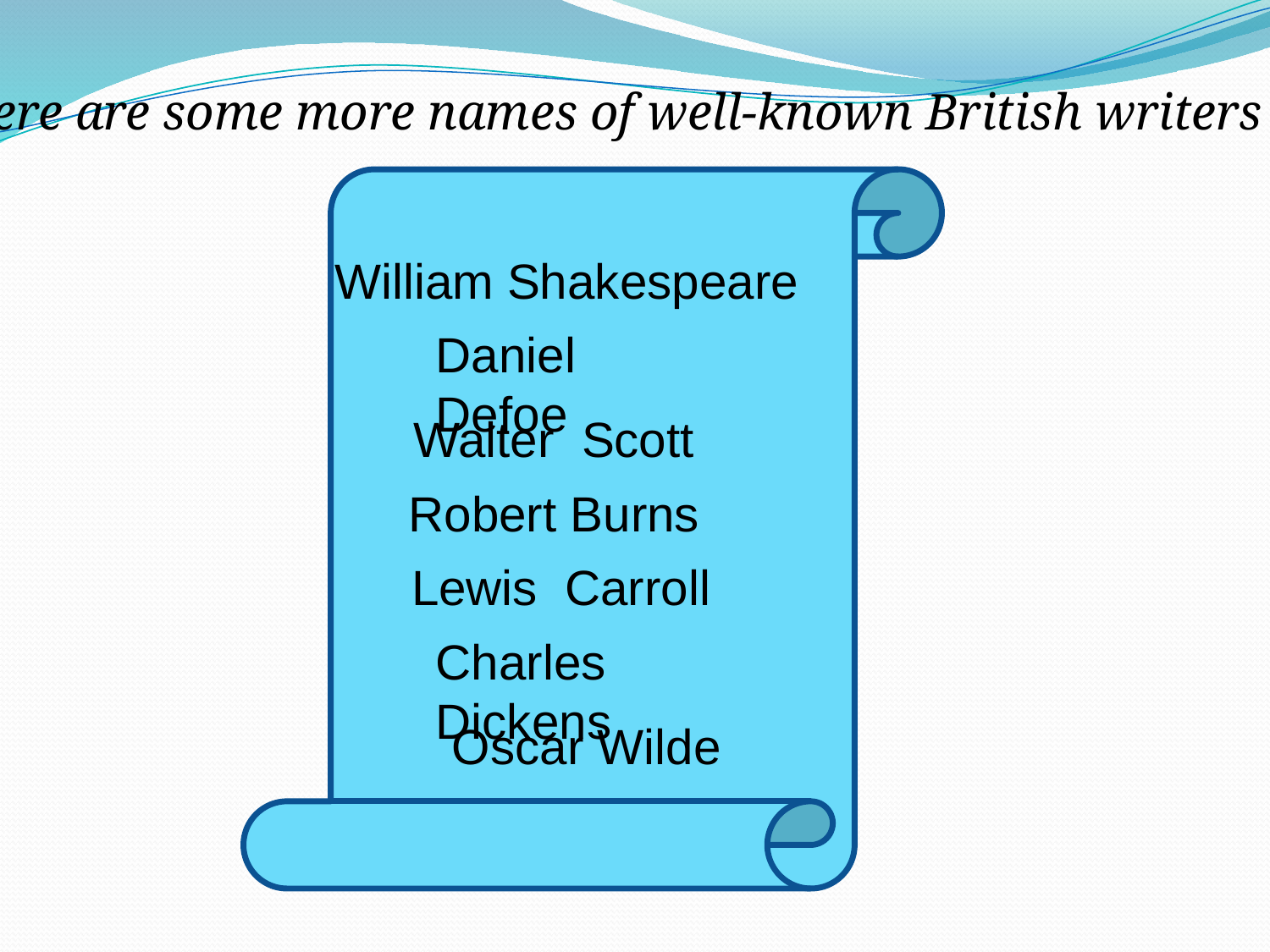

Here are some more names of well-known British writers :

William Shakespeare
Daniel Defoe
Walter  Scott
Robert Burns
Lewis  Carroll
Charles  Dickens
Oscar Wilde